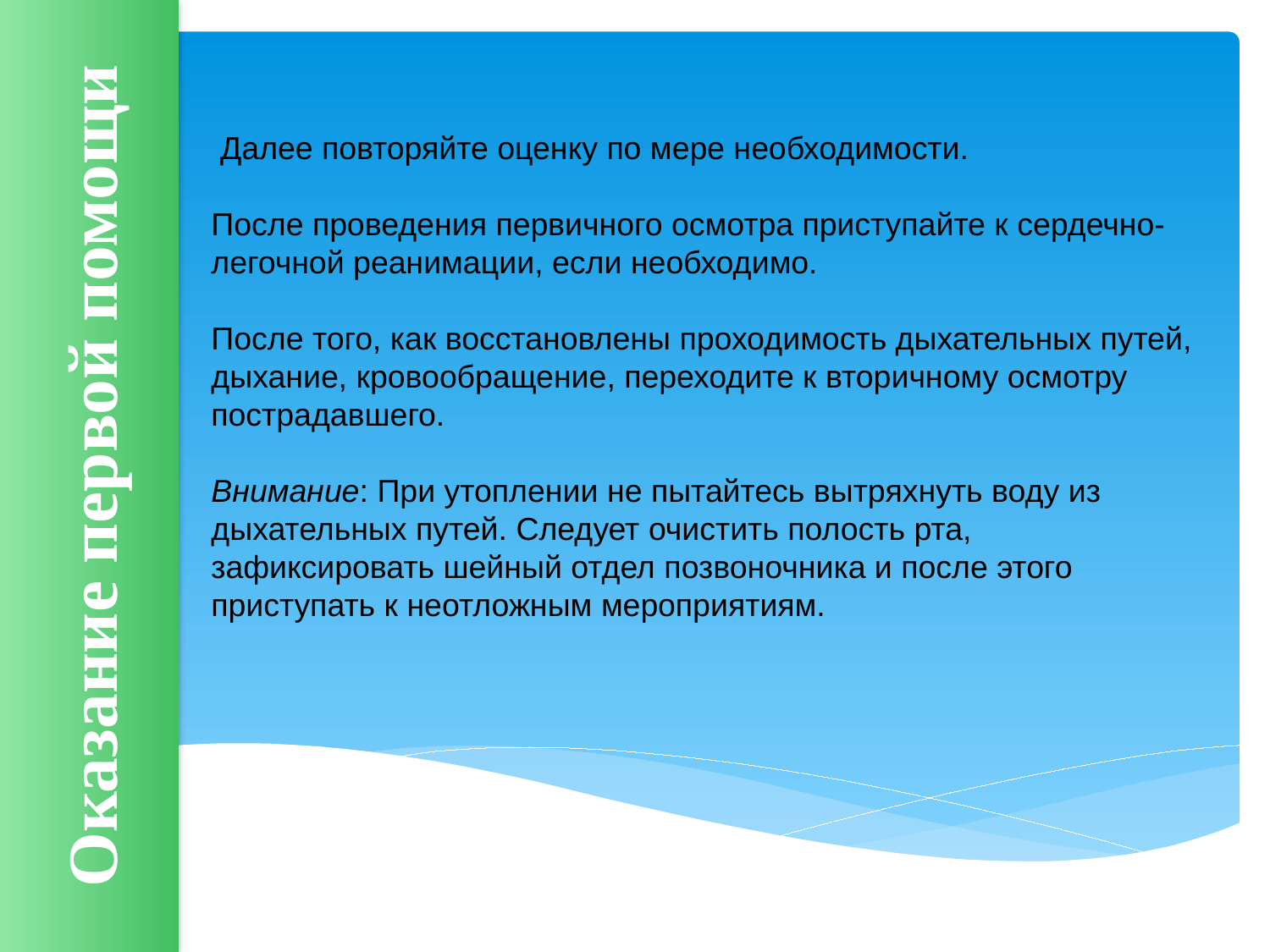

Далее повторяйте оценку по мере необходимости.

После проведения первичного осмотра приступайте к сердечно-легочной реанимации, если необходимо.

После того, как восстановлены проходимость дыхательных путей, дыхание, кровообращение, переходите к вторичному осмотру пострадавшего.

Внимание: При утоплении не пытайтесь вытряхнуть воду из дыхательных путей. Следует очистить полость рта, зафиксировать шейный отдел позвоночника и после этого приступать к неотложным мероприятиям.
Оказание первой помощи